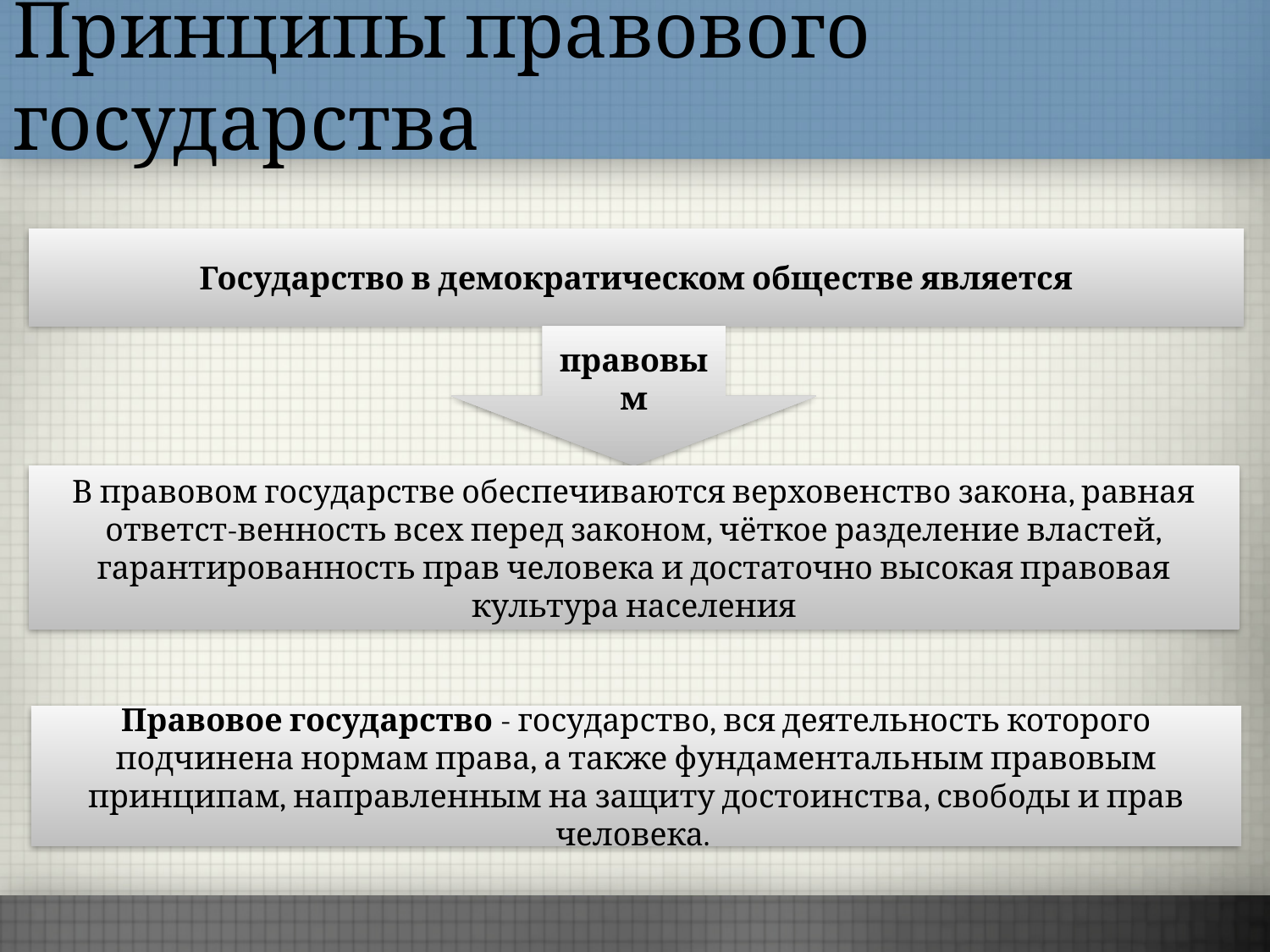

# Принципы правового государства
Государство в демократическом обществе является
правовым
В правовом государстве обеспечиваются верховенство закона, равная ответст-венность всех перед законом, чёткое разделение властей, гарантированность прав человека и достаточно высокая правовая культура населения
Правовое государство - государство, вся деятельность которого подчинена нормам права, а также фундаментальным правовым принципам, направленным на защиту достоинства, свободы и прав человека.